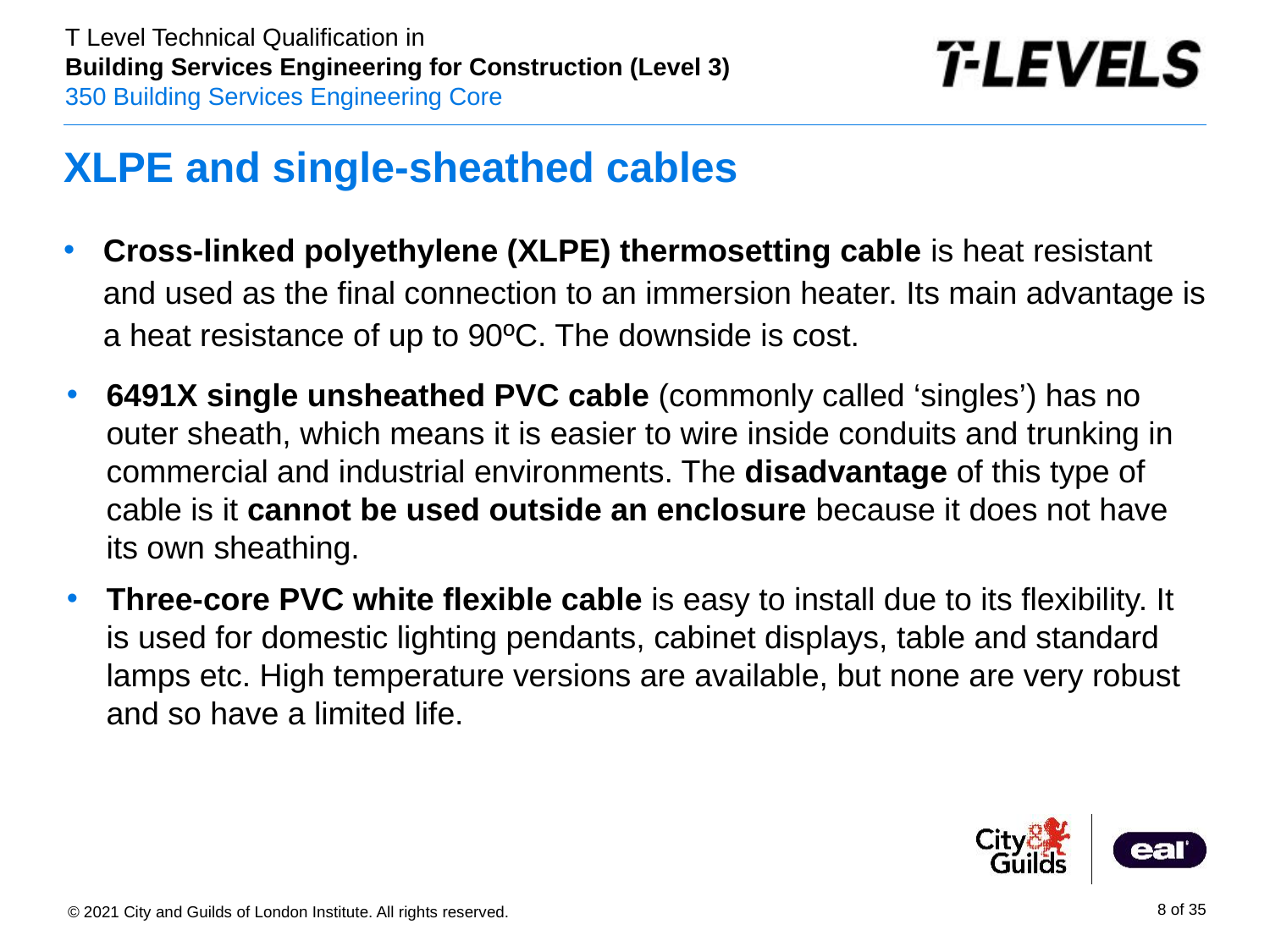

# XLPE and single-sheathed cables
Cross-linked polyethylene (XLPE) thermosetting cable is heat resistant and used as the final connection to an immersion heater. Its main advantage is a heat resistance of up to 90ºC. The downside is cost.

6491X single unsheathed PVC cable (commonly called ‘singles’) has no outer sheath, which means it is easier to wire inside conduits and trunking in commercial and industrial environments. The disadvantage of this type of cable is it cannot be used outside an enclosure because it does not have its own sheathing.
Three-core PVC white flexible cable is easy to install due to its flexibility. It is used for domestic lighting pendants, cabinet displays, table and standard lamps etc. High temperature versions are available, but none are very robust and so have a limited life.